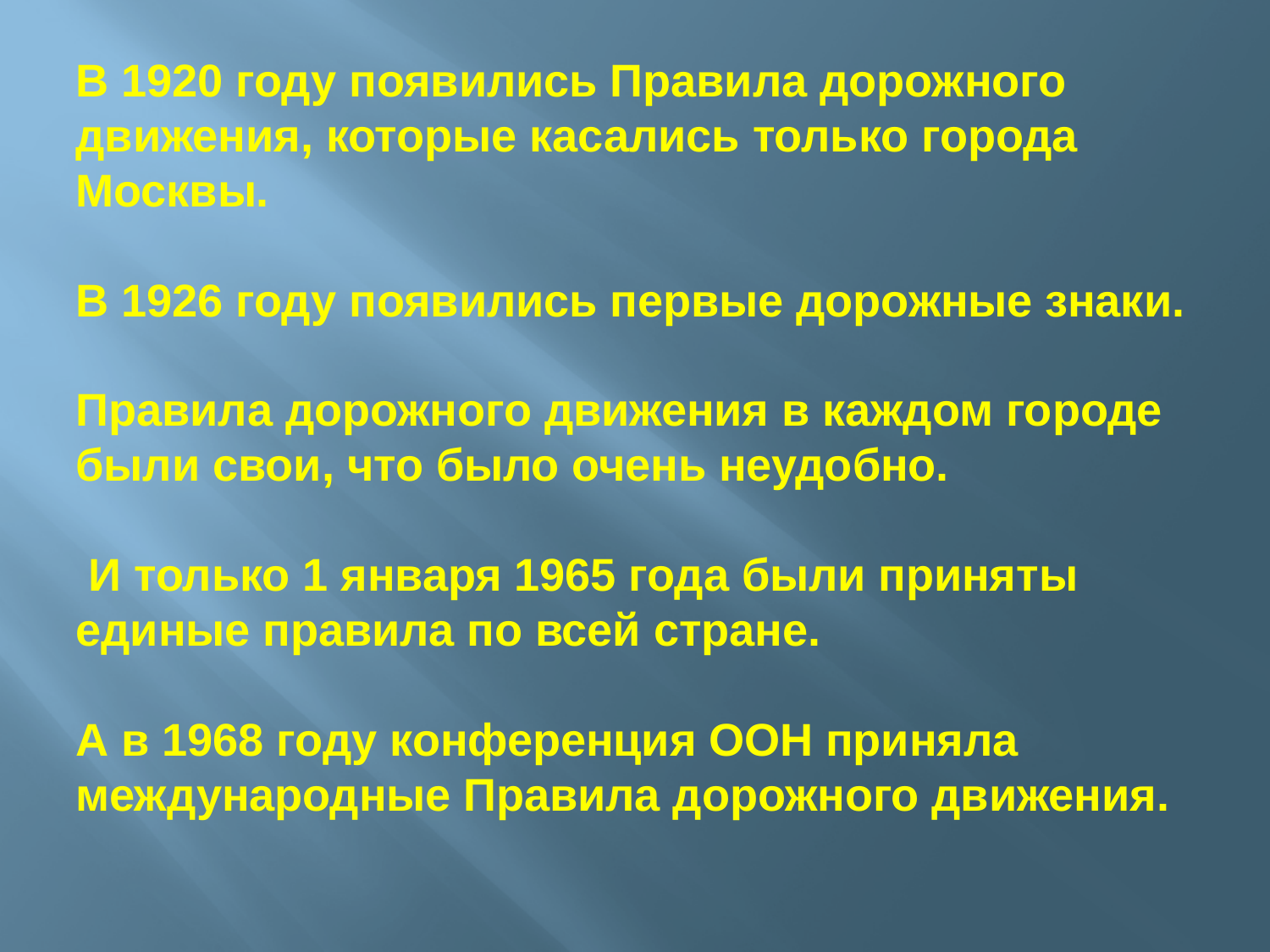

# В 1920 году появились Правила дорожного движения, которые касались только города Москвы. В 1926 году появились первые дорожные знаки. Правила дорожного движения в каждом городе были свои, что было очень неудобно. И только 1 января 1965 года были приняты единые правила по всей стране. А в 1968 году конференция ООН приняла международные Правила дорожного движения.